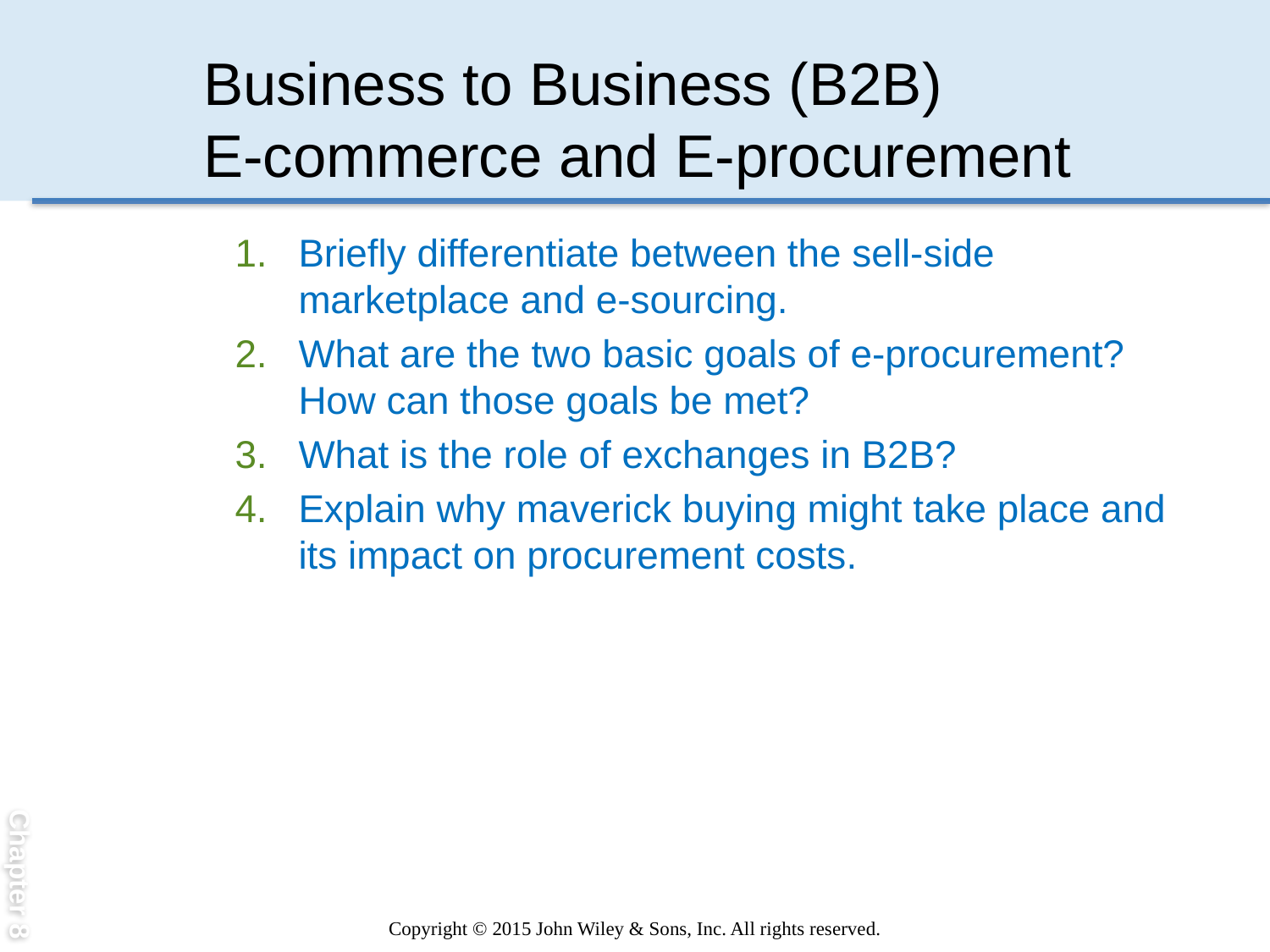

Chapter 8
# Business to Business (B2B) E-commerce and E-procurement
Briefly differentiate between the sell-side marketplace and e-sourcing.
What are the two basic goals of e-procurement? How can those goals be met?
What is the role of exchanges in B2B?
Explain why maverick buying might take place and its impact on procurement costs.